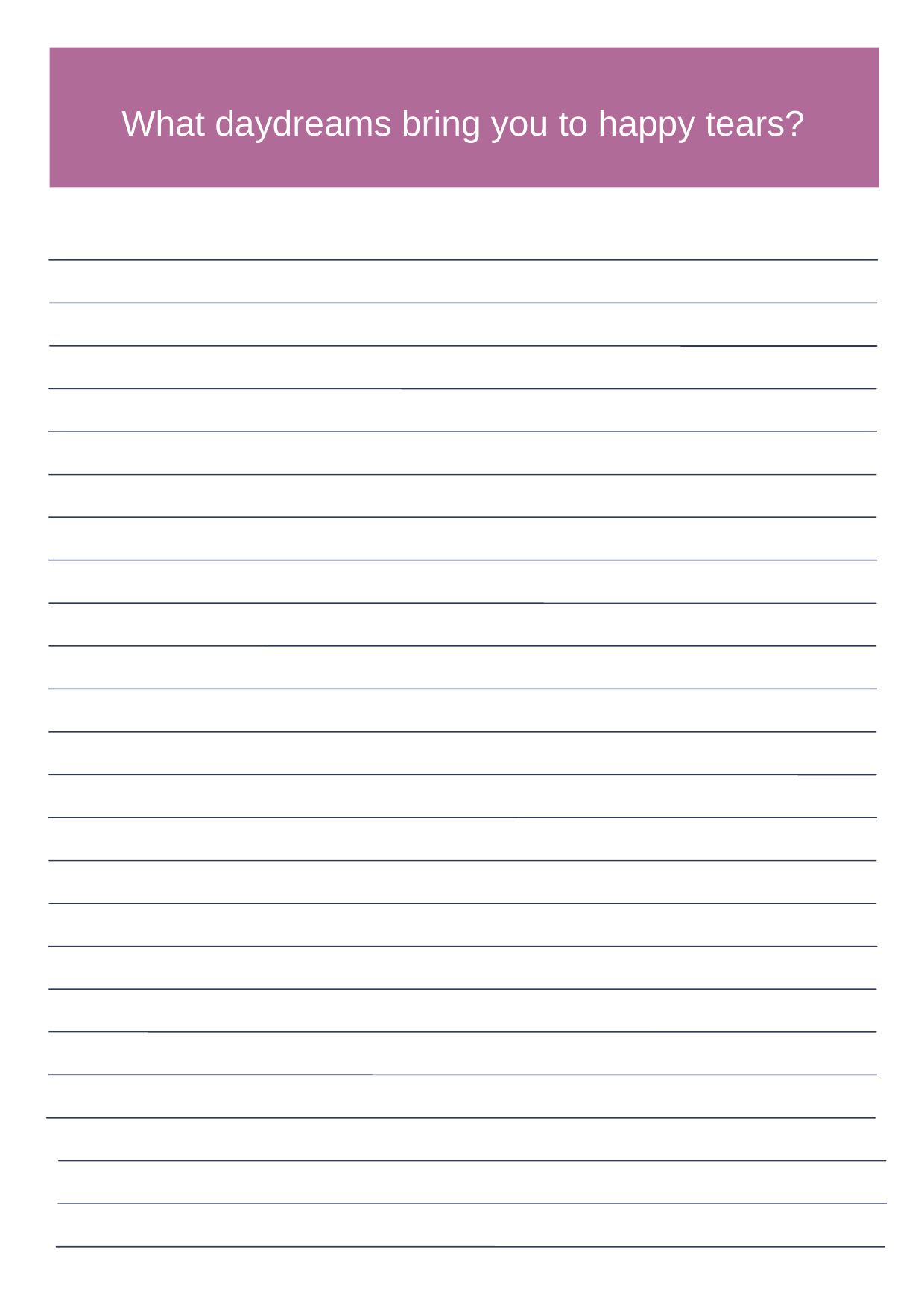

What daydreams bring you to happy tears?